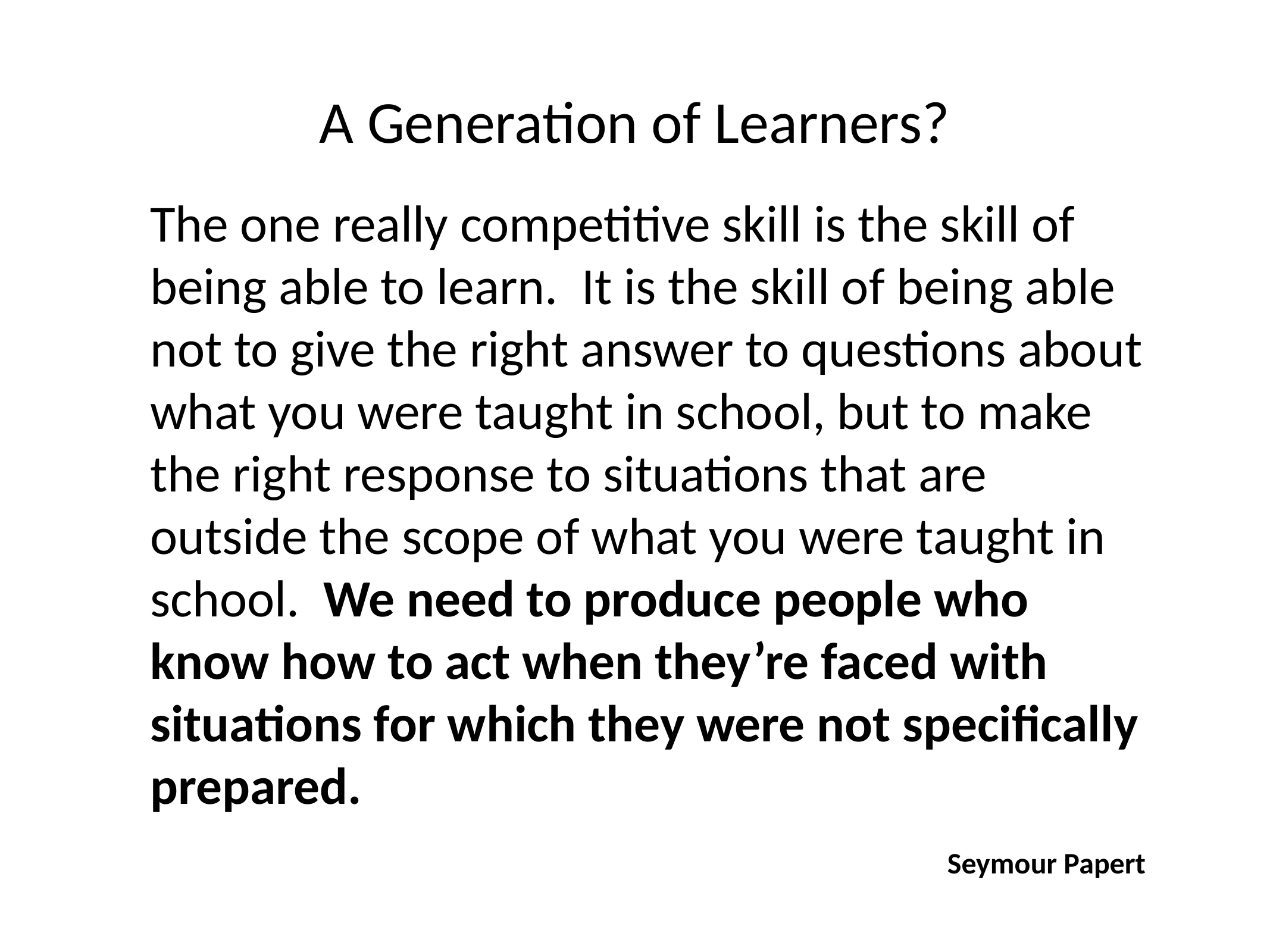

# A Generation of Learners?
The one really competitive skill is the skill of being able to learn.  It is the skill of being able not to give the right answer to questions about what you were taught in school, but to make the right response to situations that are outside the scope of what you were taught in school.  We need to produce people who know how to act when they’re faced with situations for which they were not specifically prepared.
Seymour Papert